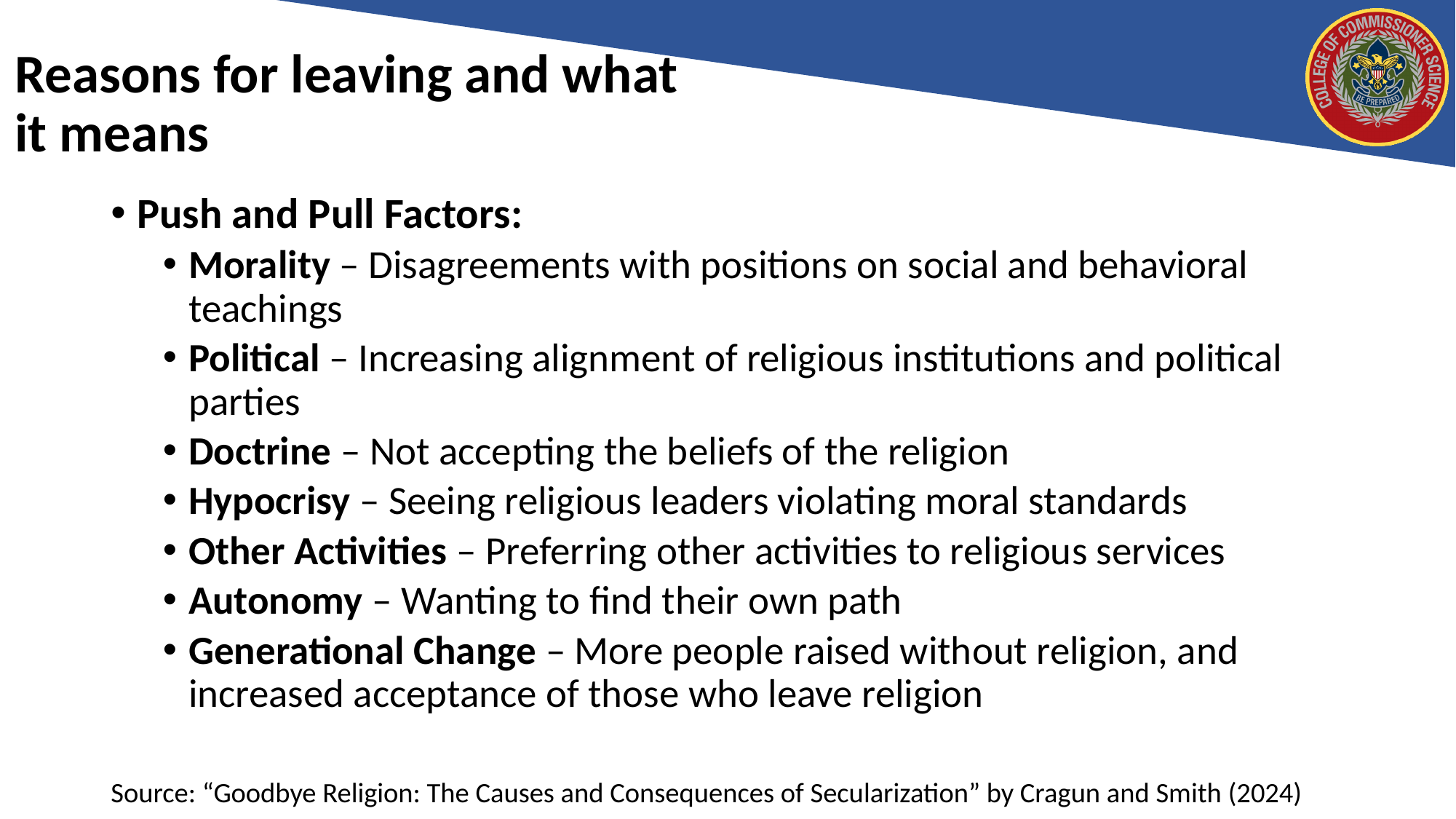

# Reasons for leaving and what it means
Push and Pull Factors:
Morality – Disagreements with positions on social and behavioral teachings
Political – Increasing alignment of religious institutions and political parties
Doctrine – Not accepting the beliefs of the religion
Hypocrisy – Seeing religious leaders violating moral standards
Other Activities – Preferring other activities to religious services
Autonomy – Wanting to find their own path
Generational Change – More people raised without religion, and increased acceptance of those who leave religion
Source: “Goodbye Religion: The Causes and Consequences of Secularization” by Cragun and Smith (2024)